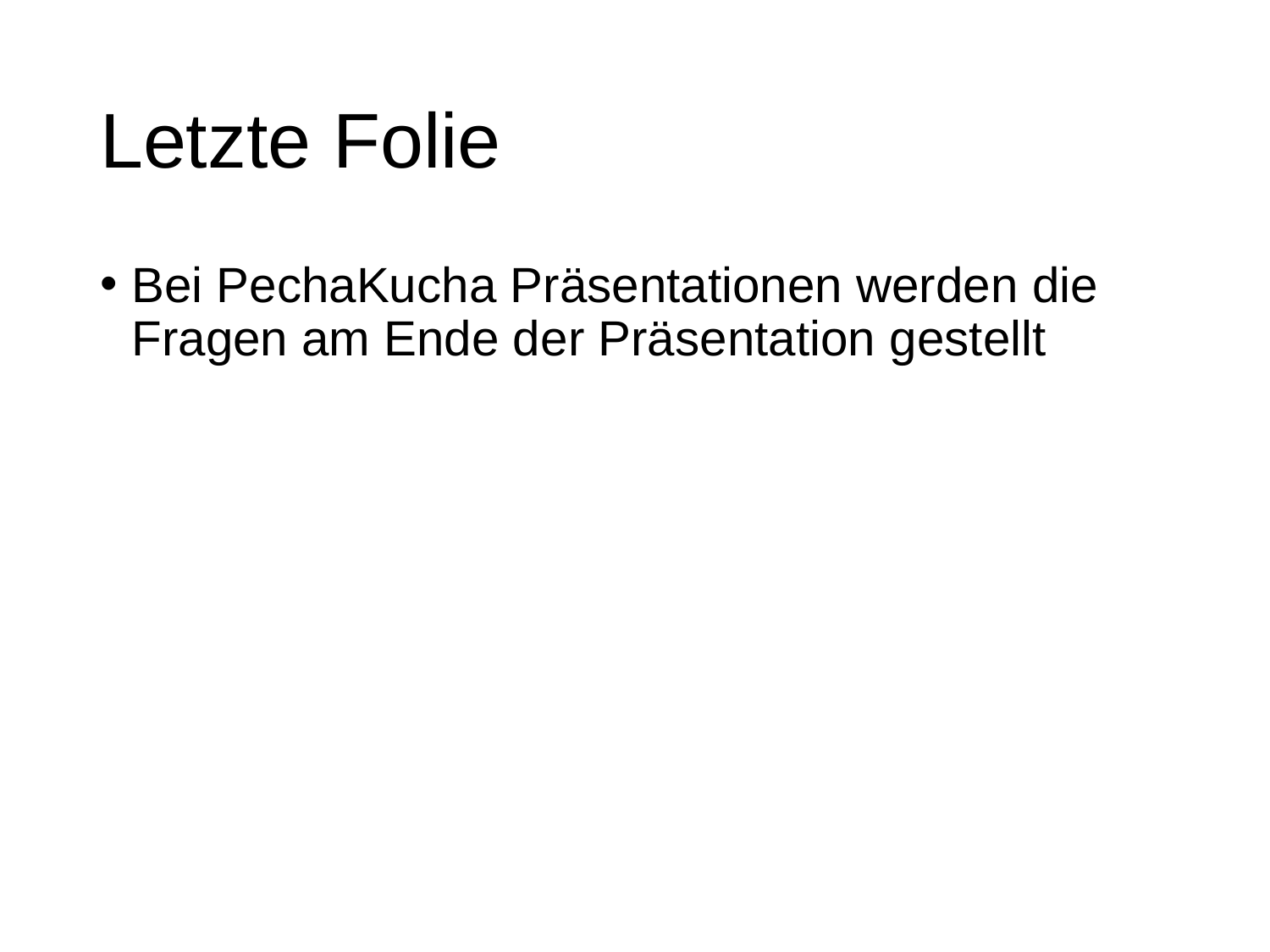

# Letzte Folie
Bei PechaKucha Präsentationen werden die Fragen am Ende der Präsentation gestellt